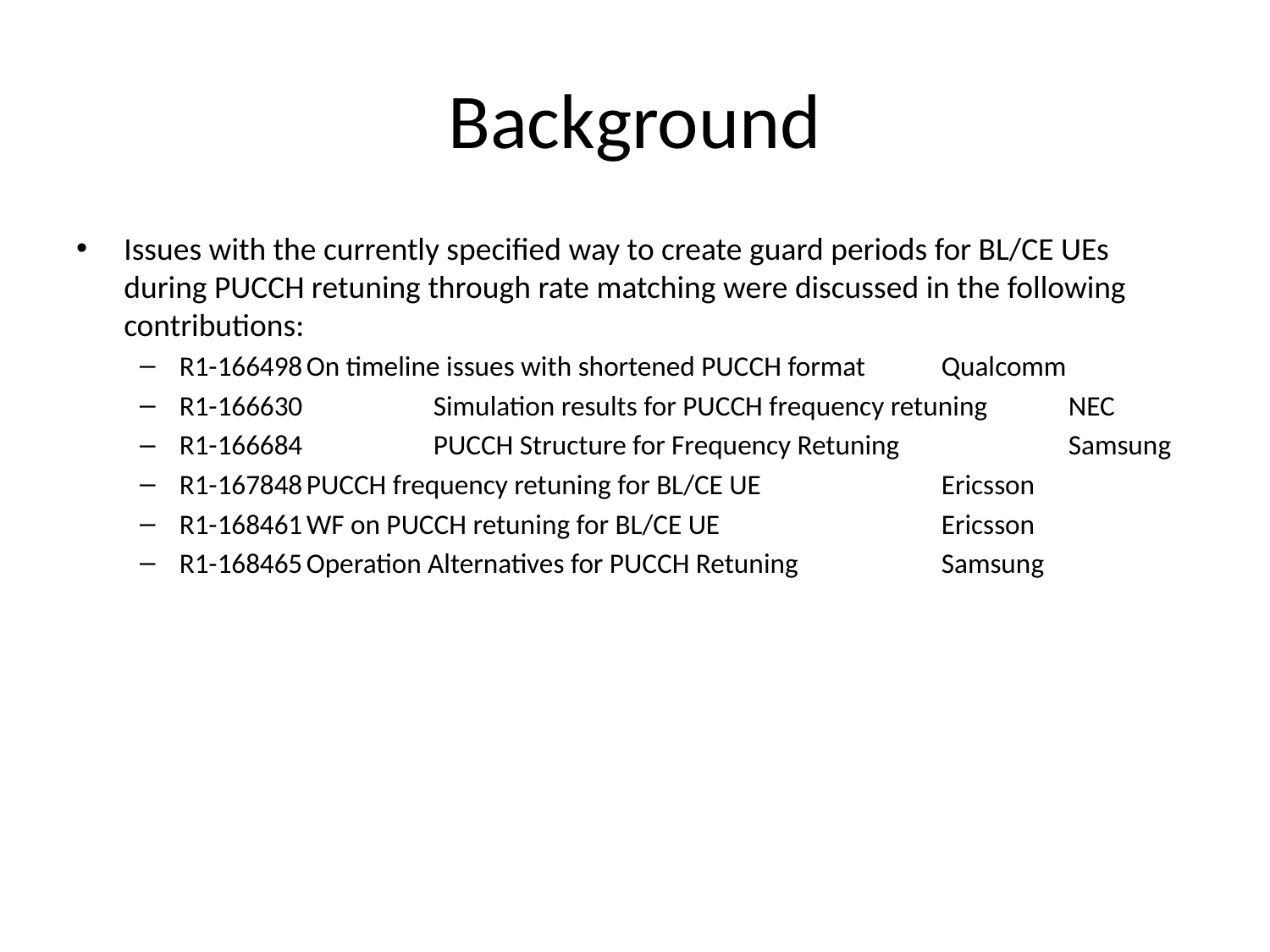

# Background
Issues with the currently specified way to create guard periods for BL/CE UEs during PUCCH retuning through rate matching were discussed in the following contributions:
R1-166498	On timeline issues with shortened PUCCH format	Qualcomm
R1-166630 	Simulation results for PUCCH frequency retuning	NEC
R1-166684 	PUCCH Structure for Frequency Retuning		Samsung
R1-167848	PUCCH frequency retuning for BL/CE UE		Ericsson
R1-168461	WF on PUCCH retuning for BL/CE UE		Ericsson
R1-168465	Operation Alternatives for PUCCH Retuning		Samsung